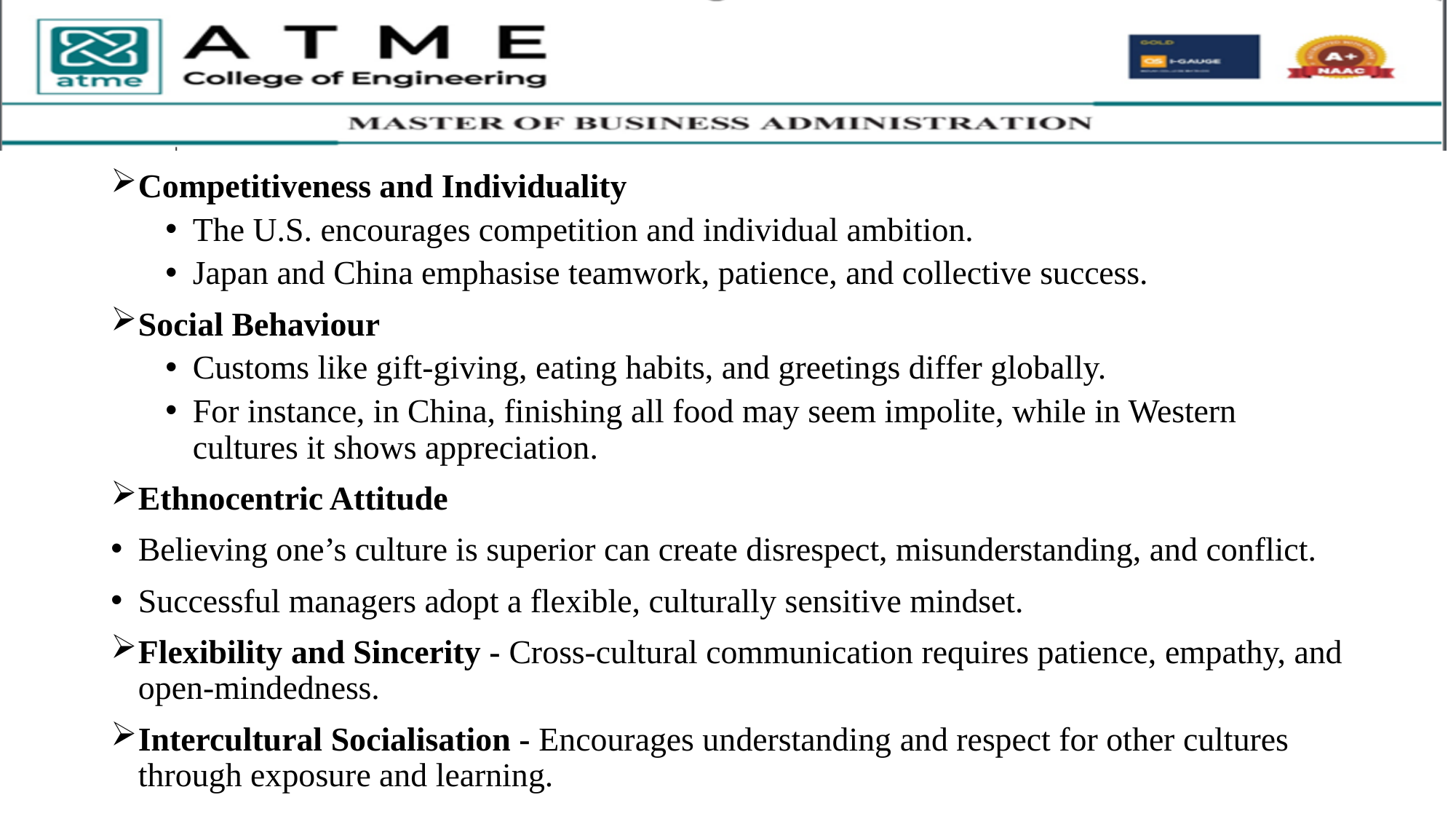

Competitiveness and Individuality
The U.S. encourages competition and individual ambition.
Japan and China emphasise teamwork, patience, and collective success.
Social Behaviour
Customs like gift-giving, eating habits, and greetings differ globally.
For instance, in China, finishing all food may seem impolite, while in Western cultures it shows appreciation.
Ethnocentric Attitude
Believing one’s culture is superior can create disrespect, misunderstanding, and conflict.
Successful managers adopt a flexible, culturally sensitive mindset.
Flexibility and Sincerity - Cross-cultural communication requires patience, empathy, and open-mindedness.
Intercultural Socialisation - Encourages understanding and respect for other cultures through exposure and learning.